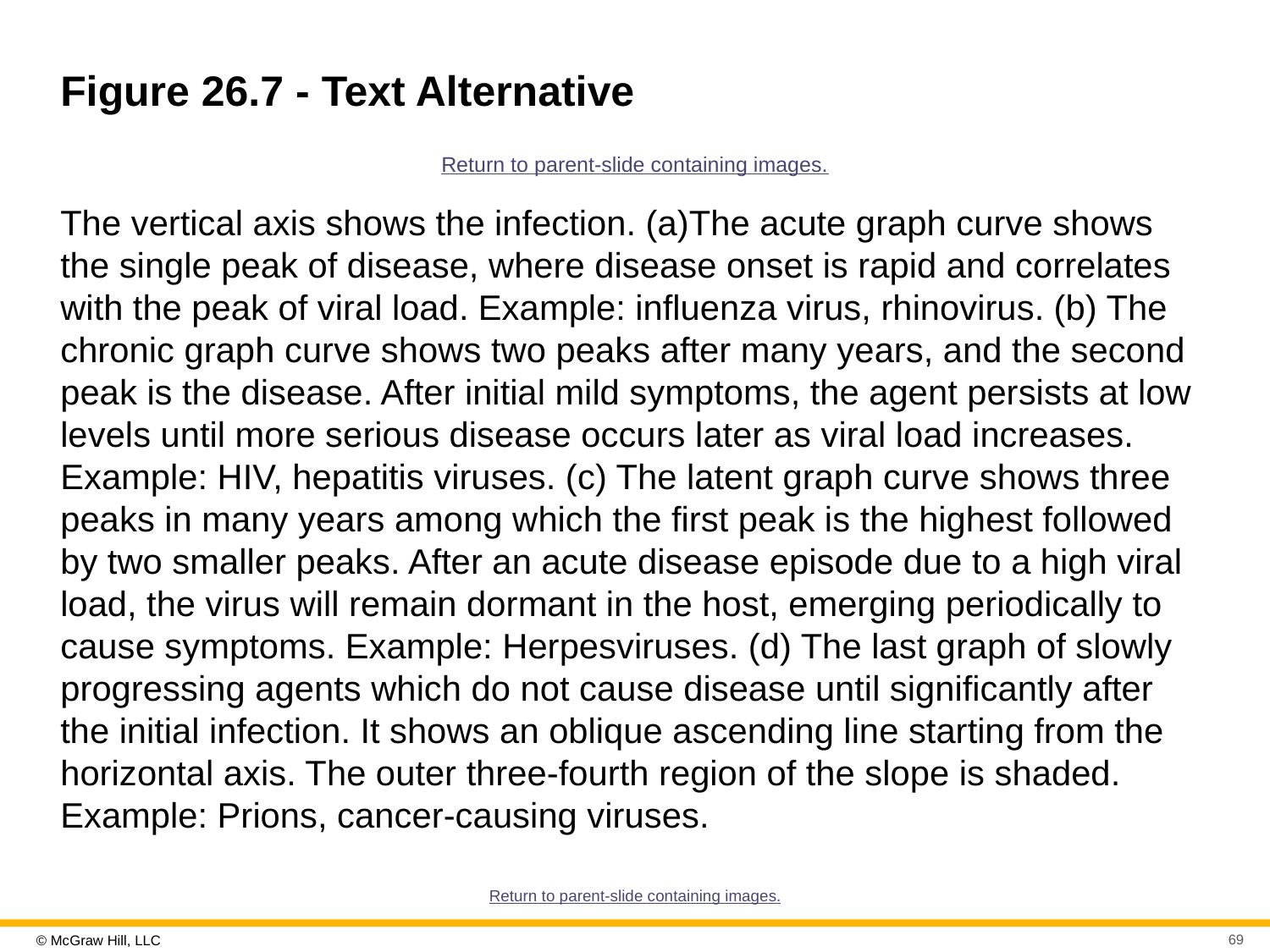

# Figure 26.7 - Text Alternative
Return to parent-slide containing images.
The vertical axis shows the infection. (a)The acute graph curve shows the single peak of disease, where disease onset is rapid and correlates with the peak of viral load. Example: influenza virus, rhinovirus. (b) The chronic graph curve shows two peaks after many years, and the second peak is the disease. After initial mild symptoms, the agent persists at low levels until more serious disease occurs later as viral load increases. Example: HIV, hepatitis viruses. (c) The latent graph curve shows three peaks in many years among which the first peak is the highest followed by two smaller peaks. After an acute disease episode due to a high viral load, the virus will remain dormant in the host, emerging periodically to cause symptoms. Example: Herpesviruses. (d) The last graph of slowly progressing agents which do not cause disease until significantly after the initial infection. It shows an oblique ascending line starting from the horizontal axis. The outer three-fourth region of the slope is shaded. Example: Prions, cancer-causing viruses.
Return to parent-slide containing images.
69